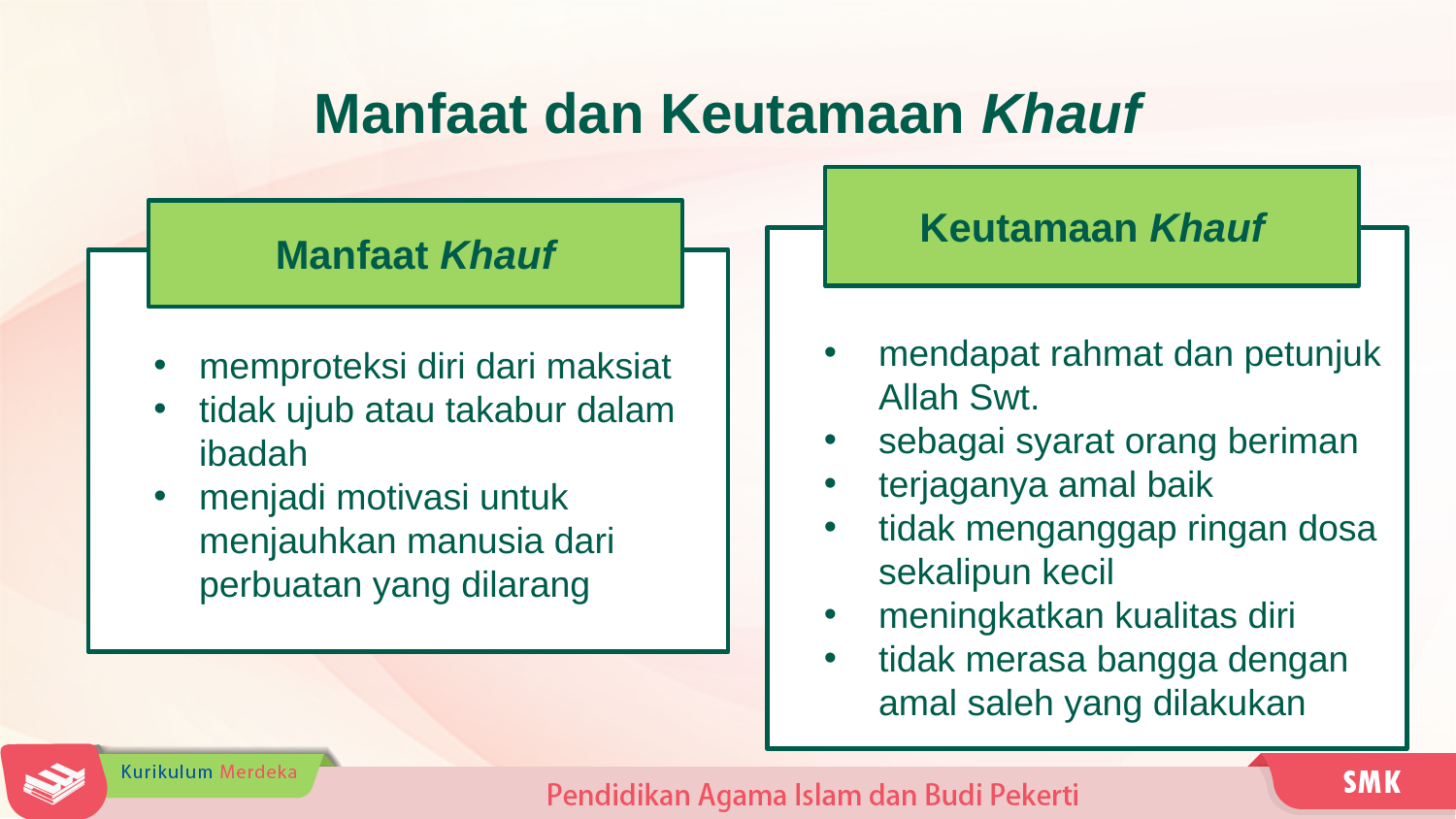

Manfaat dan Keutamaan Khauf
Keutamaan Khauf
Manfaat Khauf

mendapat rahmat dan petunjuk Allah Swt.
sebagai syarat orang beriman
terjaganya amal baik
tidak menganggap ringan dosa sekalipun kecil
meningkatkan kualitas diri
tidak merasa bangga dengan amal saleh yang dilakukan

memproteksi diri dari maksiat
tidak ujub atau takabur dalam ibadah
menjadi motivasi untuk menjauhkan manusia dari perbuatan yang dilarang